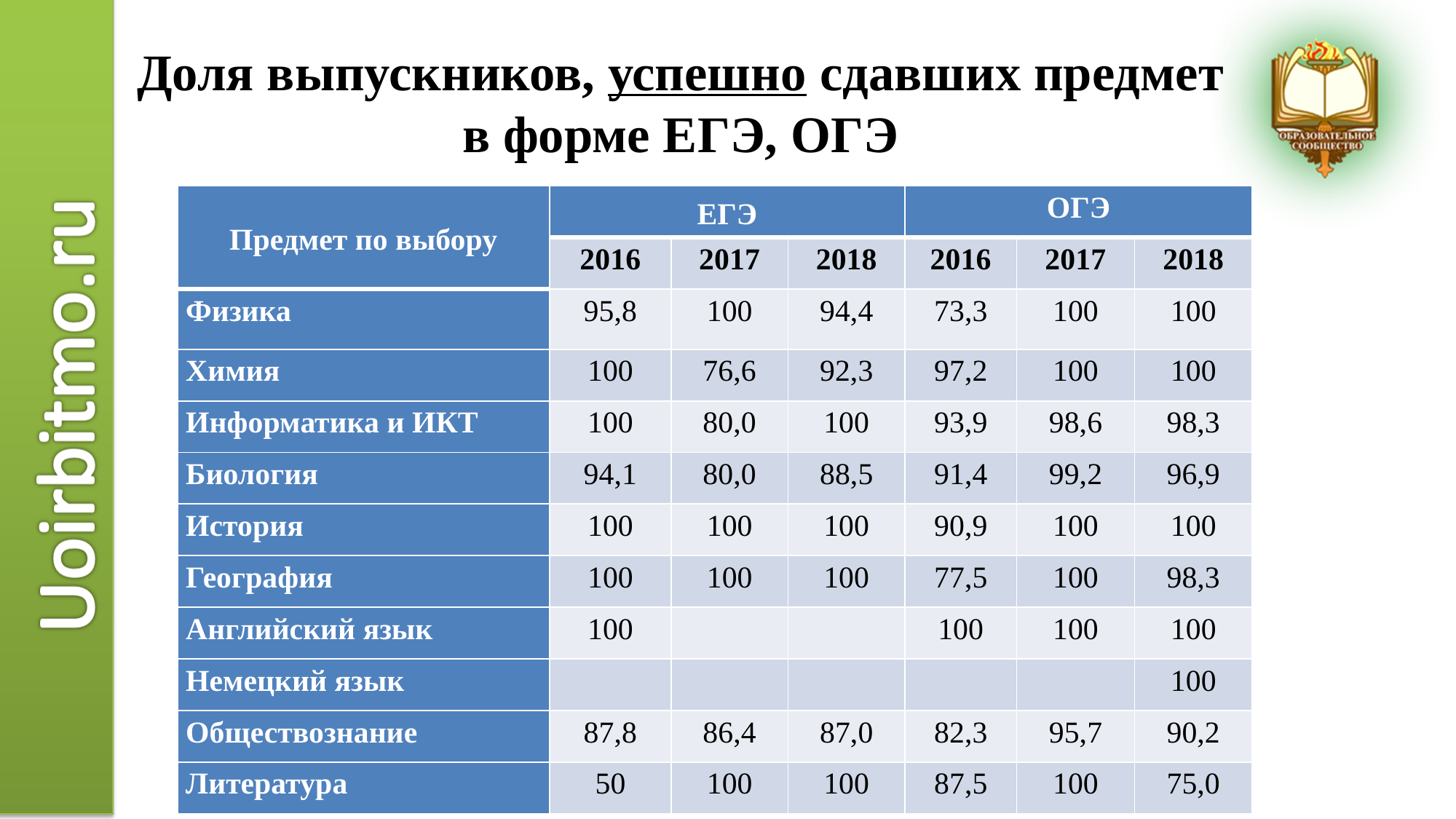

# Доля выпускников, успешно сдавших предмет в форме ЕГЭ, ОГЭ
| Предмет по выбору | ЕГЭ |  |  | ОГЭ |  |  |
| --- | --- | --- | --- | --- | --- | --- |
|  | 2016 | 2017 | 2018 | 2016 | 2017 | 2018 |
| Физика | 95,8 | 100 | 94,4 | 73,3 | 100 | 100 |
| Химия | 100 | 76,6 | 92,3 | 97,2 | 100 | 100 |
| Информатика и ИКТ | 100 | 80,0 | 100 | 93,9 | 98,6 | 98,3 |
| Биология | 94,1 | 80,0 | 88,5 | 91,4 | 99,2 | 96,9 |
| История | 100 | 100 | 100 | 90,9 | 100 | 100 |
| География | 100 | 100 | 100 | 77,5 | 100 | 98,3 |
| Английский язык | 100 |  |  | 100 | 100 | 100 |
| Немецкий язык |  |  |  |  |  | 100 |
| Обществознание | 87,8 | 86,4 | 87,0 | 82,3 | 95,7 | 90,2 |
| Литература | 50 | 100 | 100 | 87,5 | 100 | 75,0 |